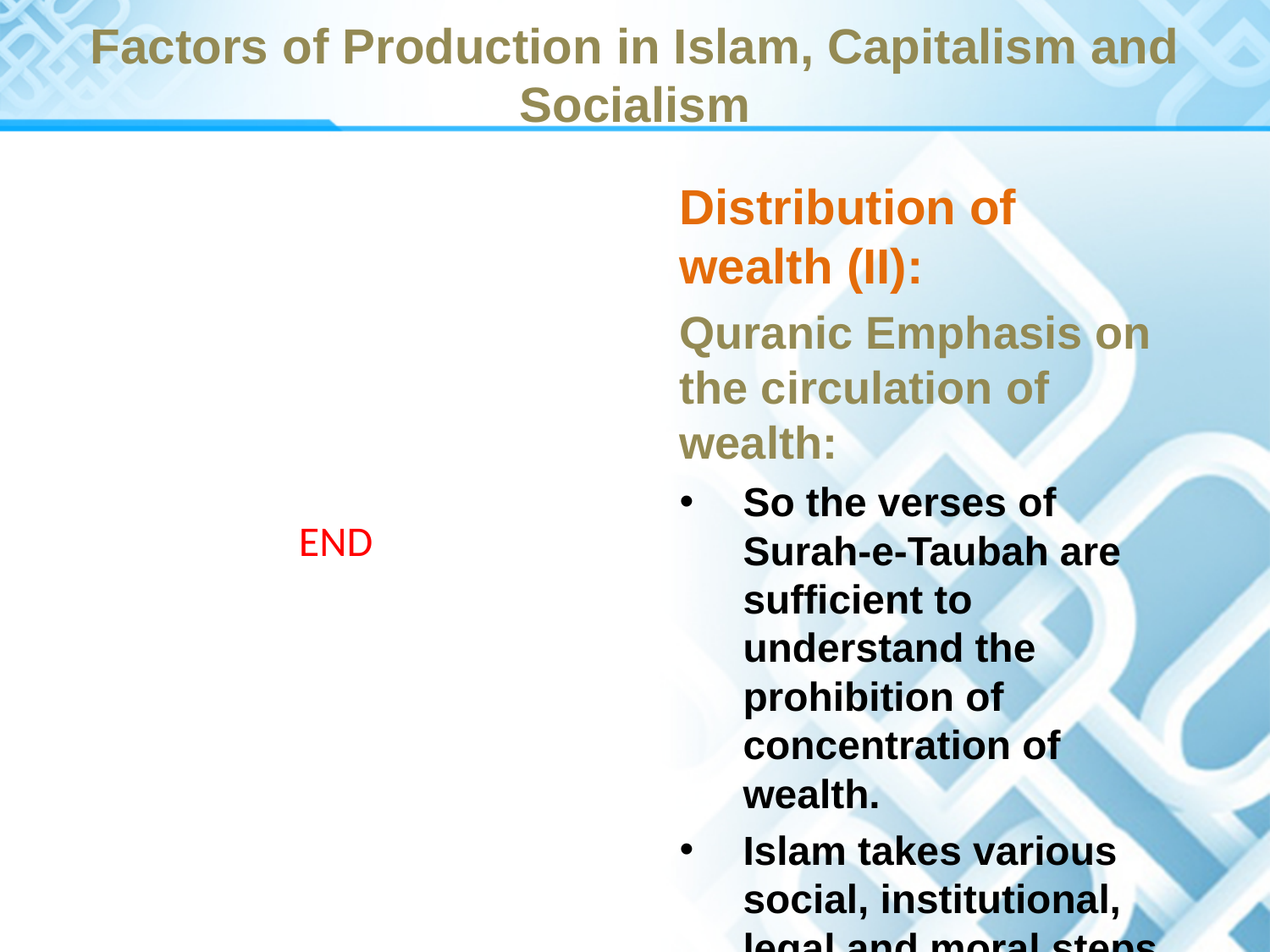

Factors of Production in Islam, Capitalism and Socialism
Distribution of wealth (II):
Quranic Emphasis on the circulation of wealth:
So the verses of Surah-e-Taubah are sufficient to understand the prohibition of concentration of wealth.
Islam takes various social, institutional, legal and moral steps to ensure just distribution of wealth.

END